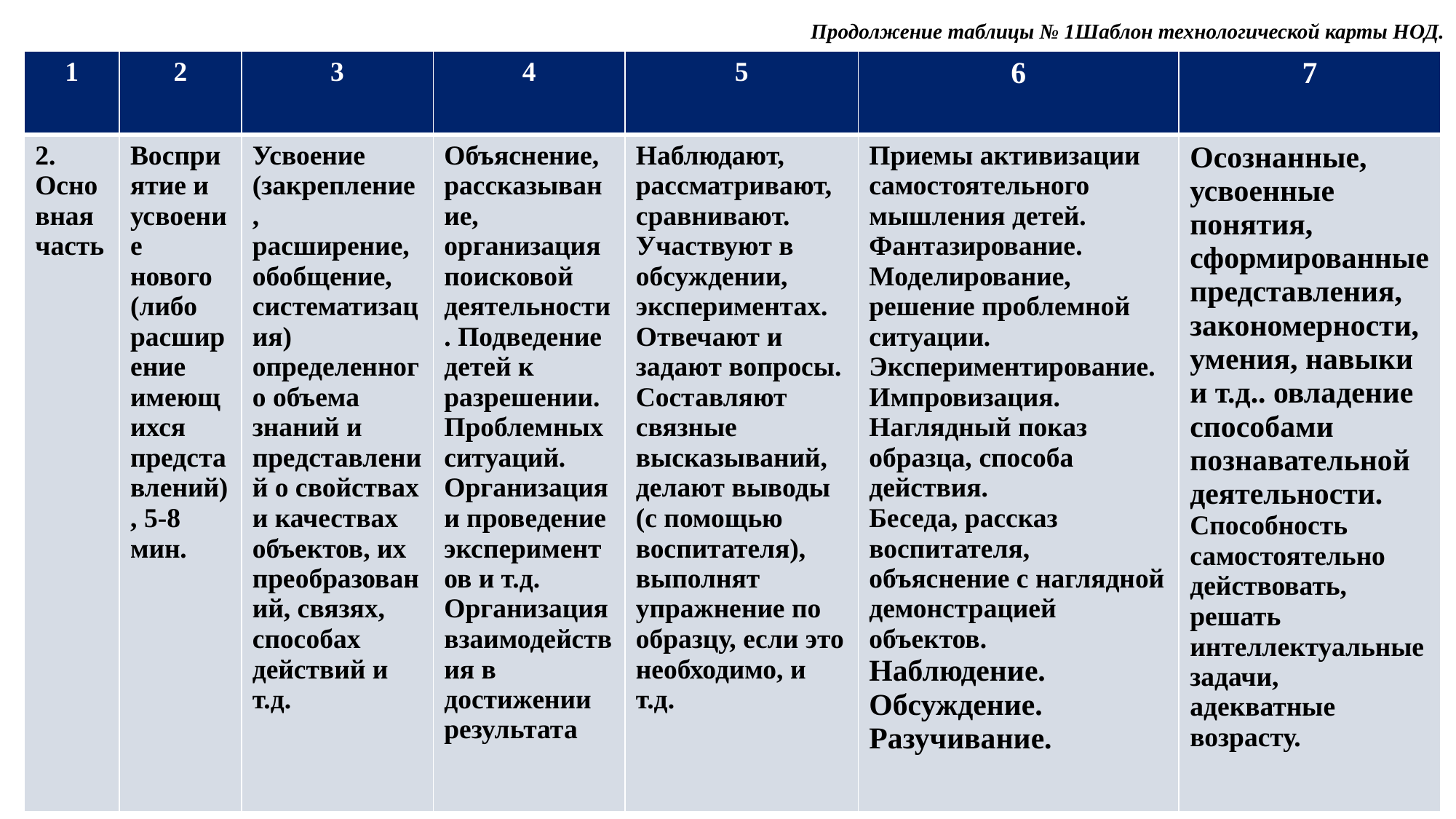

Продолжение таблицы № 1Шаблон технологической карты НОД.

| 1 | 2 | 3 | 4 | 5 | 6 | 7 |
| --- | --- | --- | --- | --- | --- | --- |
| 2. Основная часть | Восприятие и усвоение нового (либо расширение имеющихся представлений), 5-8 мин. | Усвоение (закрепление, расширение, обобщение, систематизация) определенного объема знаний и представлений о свойствах и качествах объектов, их преобразований, связях, способах действий и т.д. | Объяснение, рассказывание, организация поисковой деятельности. Подведение детей к разрешении. Проблемных ситуаций. Организация и проведение экспериментов и т.д. Организация взаимодействия в достижении результата | Наблюдают, рассматривают, сравнивают. Участвуют в обсуждении, экспериментах. Отвечают и задают вопросы. Составляют связные высказываний, делают выводы (с помощью воспитателя), выполнят упражнение по образцу, если это необходимо, и т.д. | Приемы активизации самостоятельного мышления детей. Фантазирование. Моделирование, решение проблемной ситуации. Экспериментирование. Импровизация. Наглядный показ образца, способа действия. Беседа, рассказ воспитателя, объяснение с наглядной демонстрацией объектов. Наблюдение. Обсуждение. Разучивание. | Осознанные, усвоенные понятия, сформированные представления, закономерности, умения, навыки и т.д.. овладение способами познавательной деятельности. Способность самостоятельно действовать, решать интеллектуальные задачи, адекватные возрасту. |